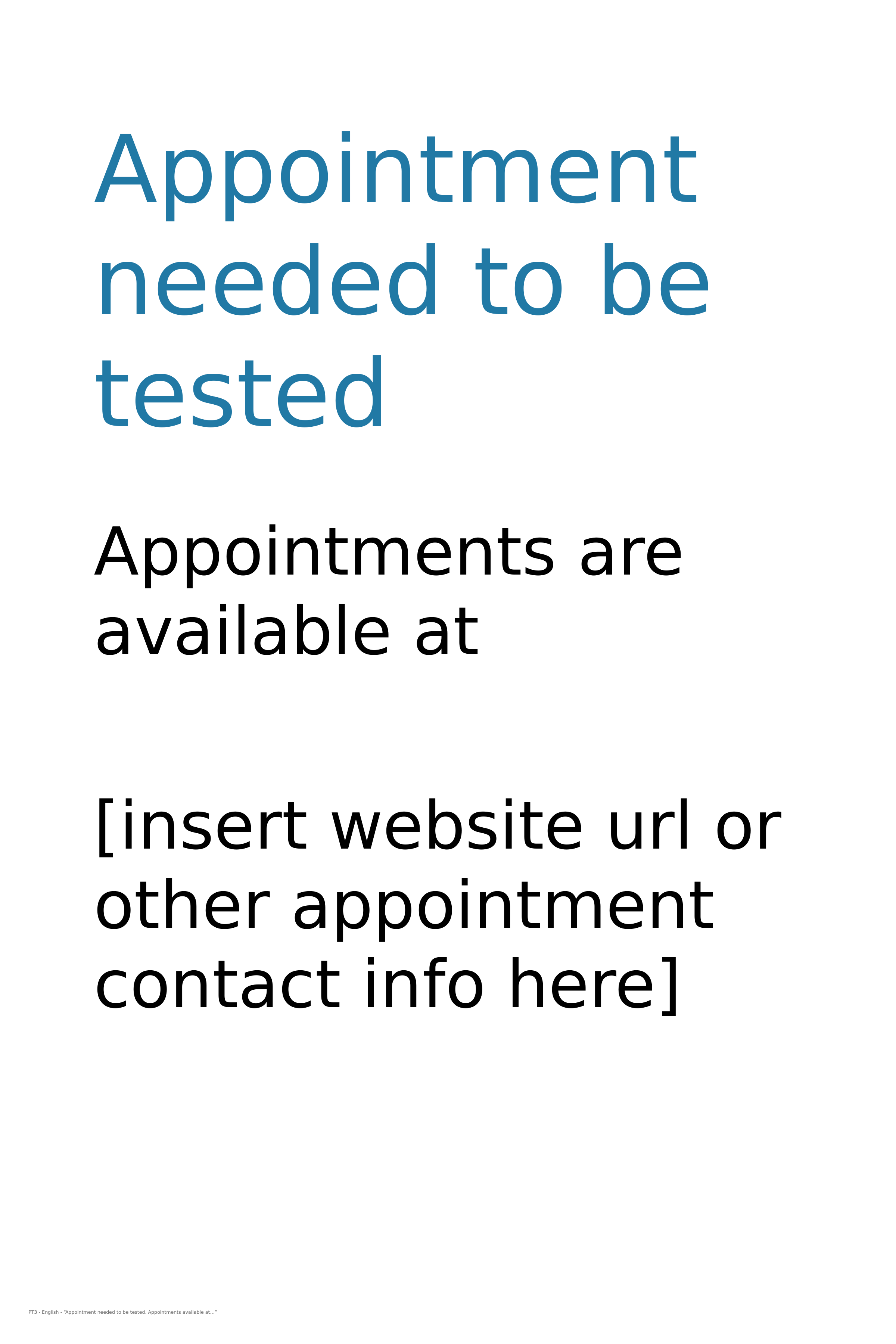

[insert website url or other appointment contact info here]